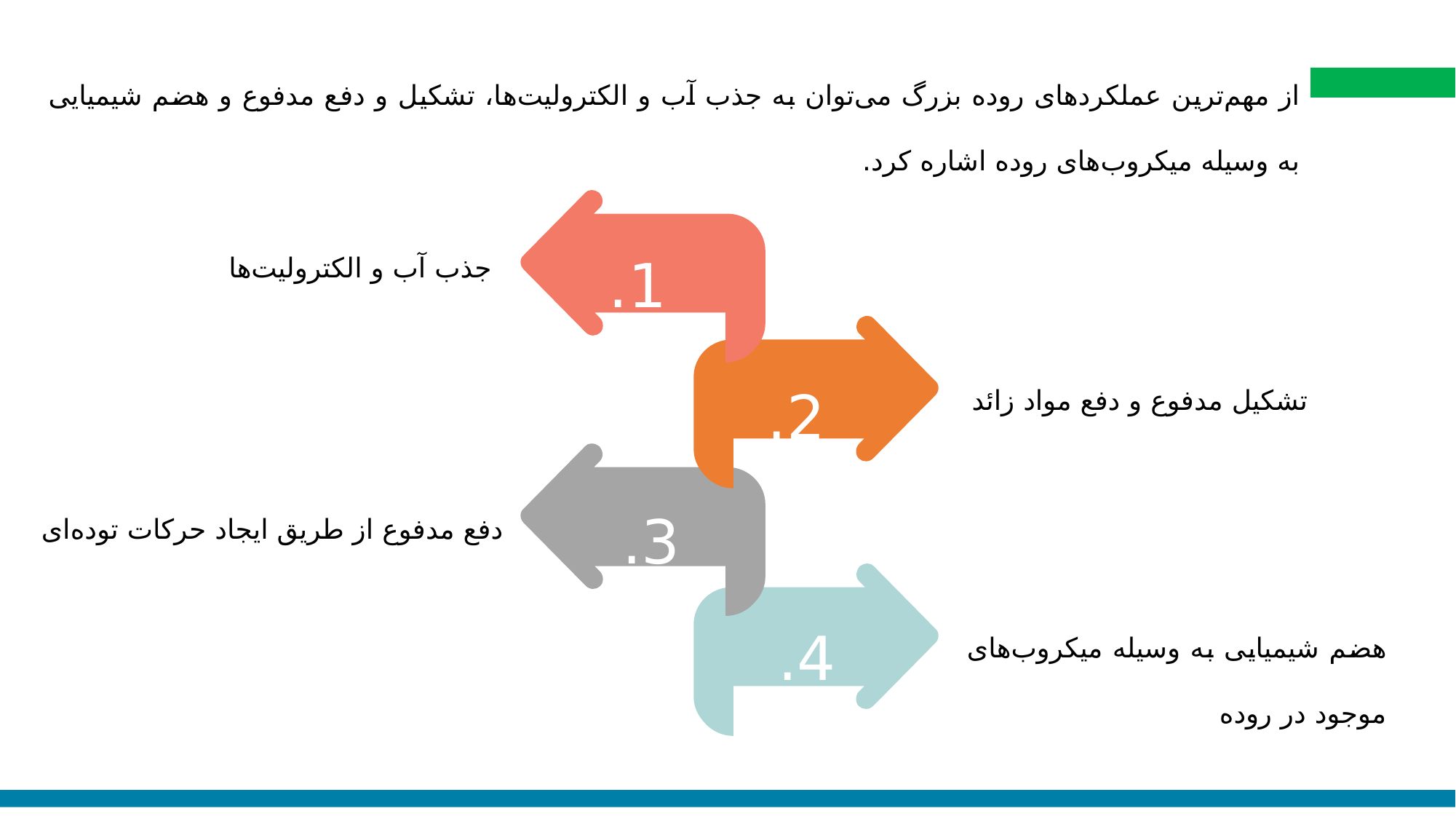

از مهم‌ترین عملکردهای روده بزرگ می‌توان به جذب آب و الکترولیت‌ها، تشکیل و دفع مدفوع و هضم شیمیایی به وسیله میکروب‌های روده اشاره کرد.

1.

جذب آب و الکترولیت‌ها
2.

تشکیل مدفوع و دفع مواد زائد
3.

دفع مدفوع از طریق ایجاد حرکات توده‌ای
4.

هضم شیمیایی به وسیله میکروب‌های موجود در روده